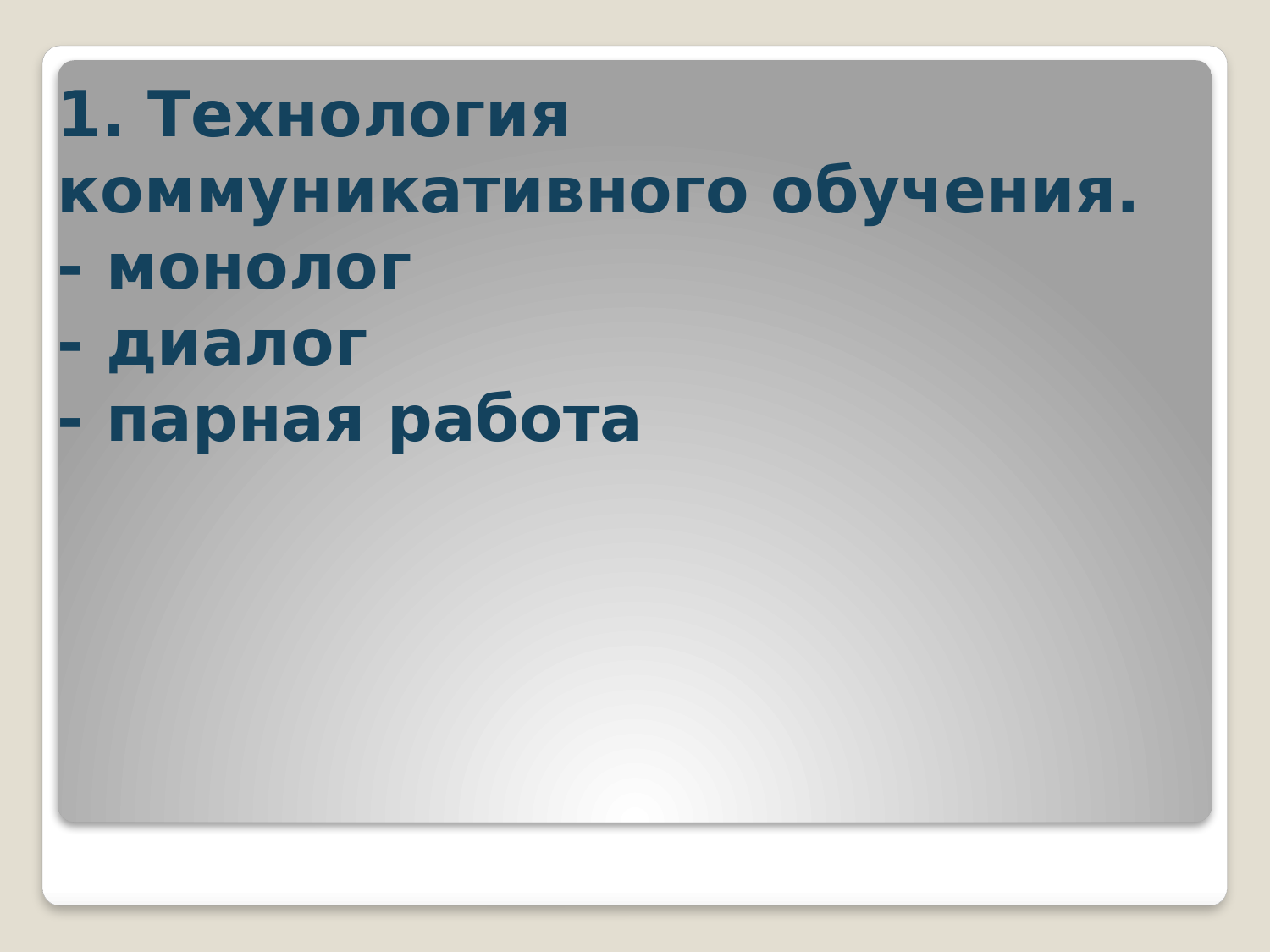

# 1. Технология коммуникативного обучения. - монолог - диалог - парная работа